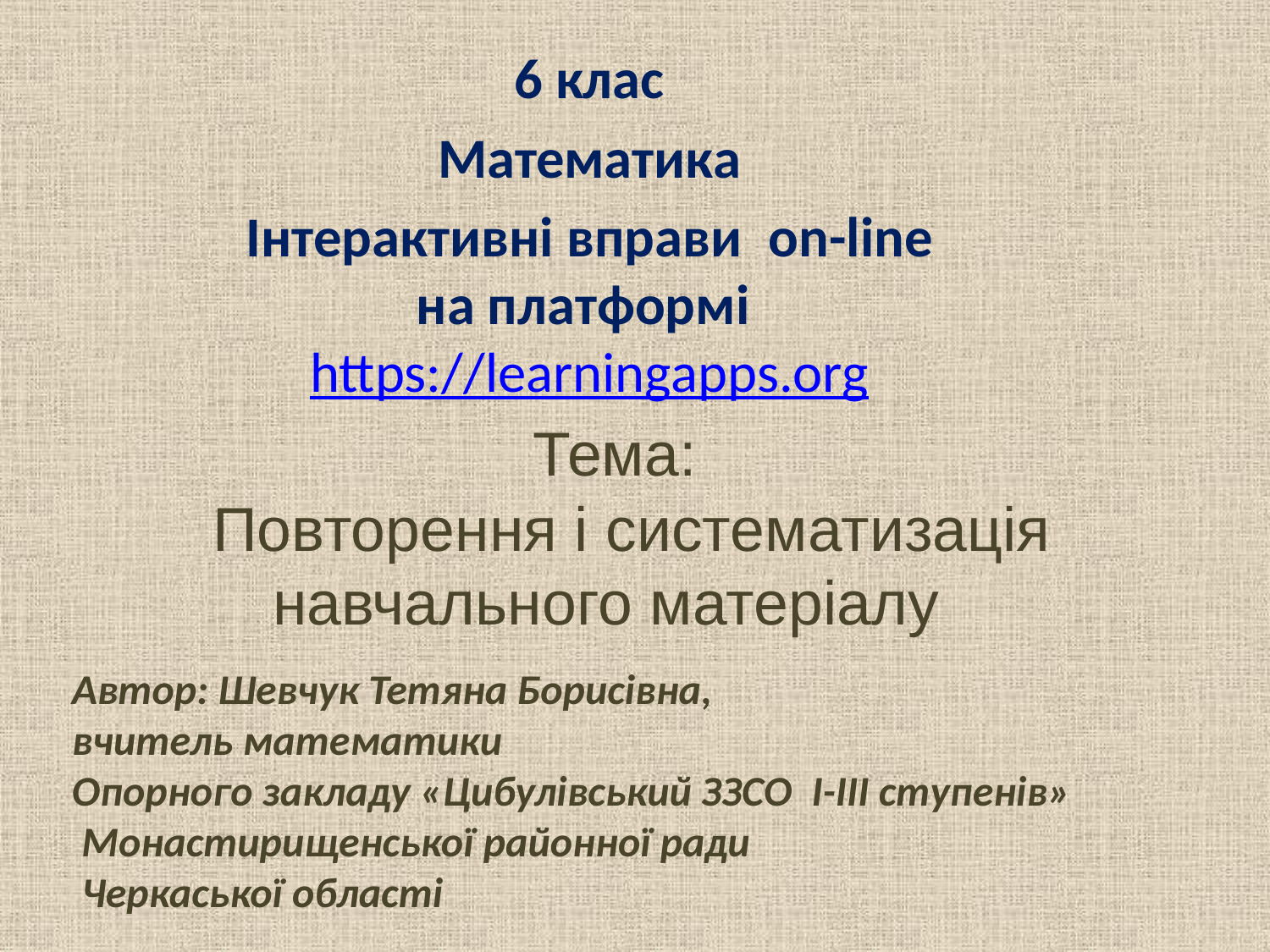

6 клас
Математика
Інтерактивні вправи  on-line
на платформі
https://learningapps.org

# Тема: Повторення і систематизація навчального матеріалу
Автор: Шевчук Тетяна Борисівна,
вчитель математики
Опорного закладу «Цибулівський ЗЗСО  І-ІІІ ступенів»
 Монастирищенської районної ради
 Черкаської області